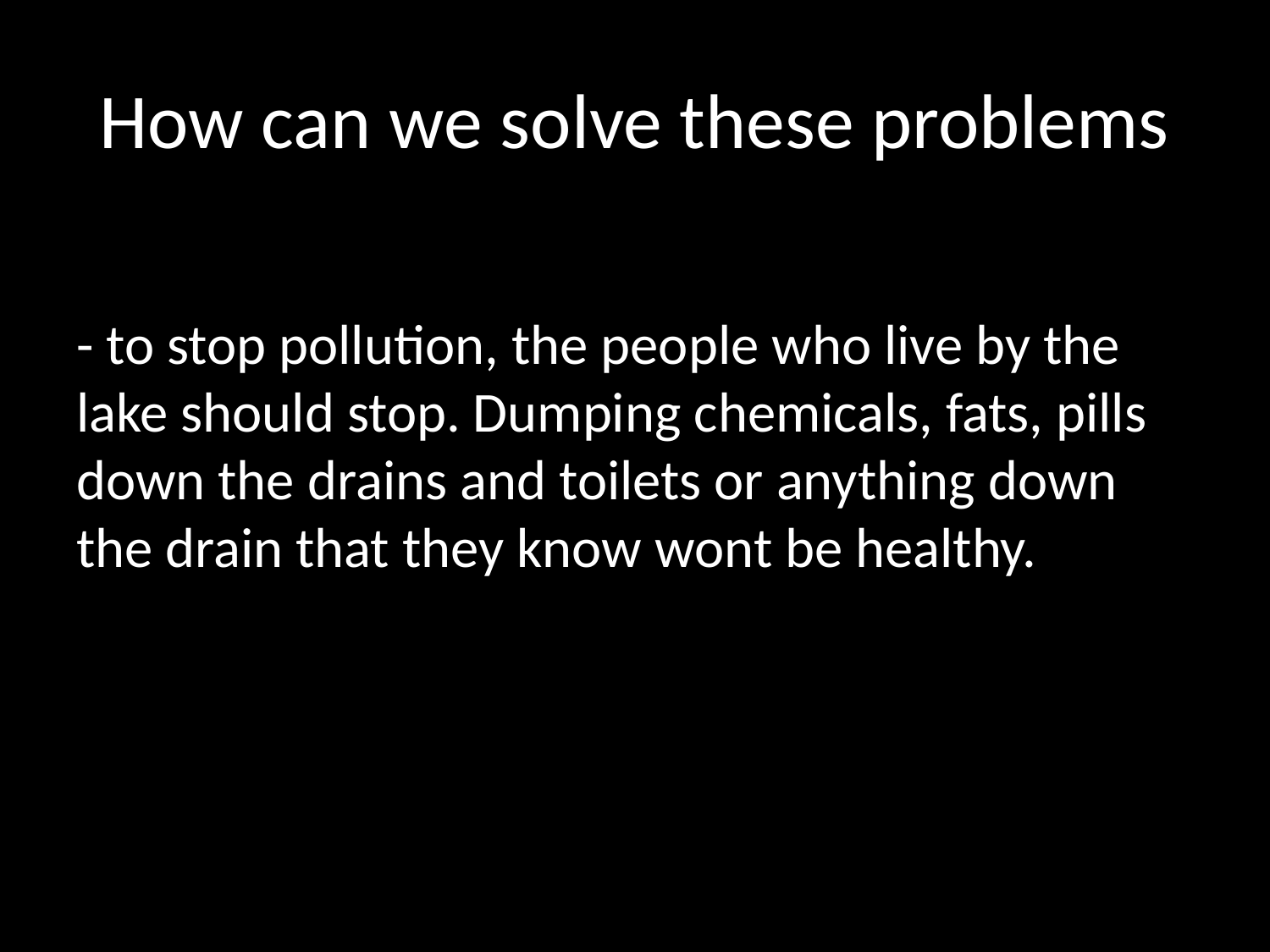

# How can we solve these problems

- to stop pollution, the people who live by the lake should stop. Dumping chemicals, fats, pills down the drains and toilets or anything down the drain that they know wont be healthy.